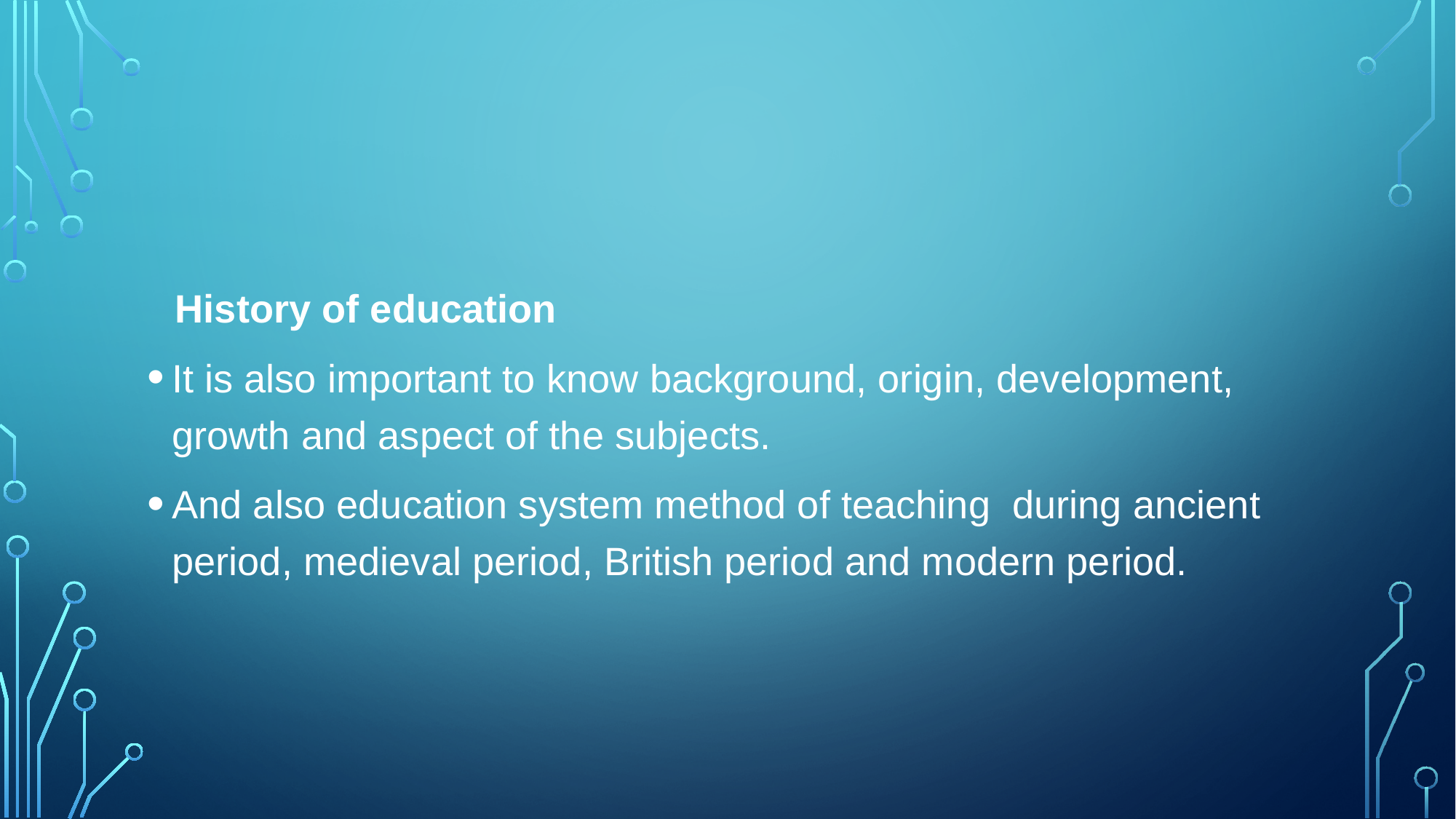

#
   History of education
It is also important to know background, origin, development, growth and aspect of the subjects.
And also education system method of teaching  during ancient period, medieval period, British period and modern period.